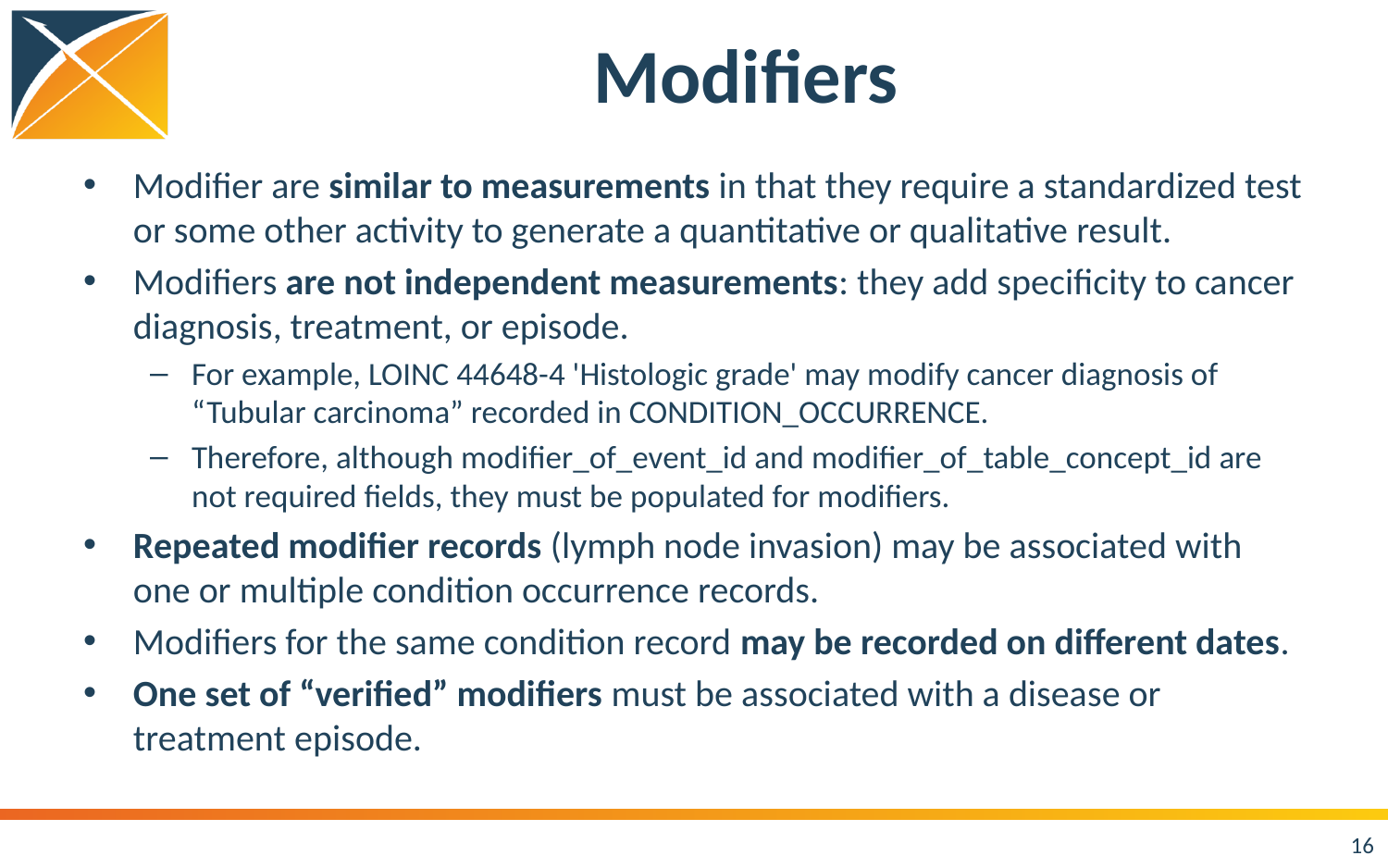

# Modifiers
Modifier are similar to measurements in that they require a standardized test or some other activity to generate a quantitative or qualitative result.
Modifiers are not independent measurements: they add specificity to cancer diagnosis, treatment, or episode.
For example, LOINC 44648-4 'Histologic grade' may modify cancer diagnosis of “Tubular carcinoma” recorded in CONDITION_OCCURRENCE.
Therefore, although modifier_of_event_id and modifier_of_table_concept_id are not required fields, they must be populated for modifiers.
Repeated modifier records (lymph node invasion) may be associated with one or multiple condition occurrence records.
Modifiers for the same condition record may be recorded on different dates.
One set of “verified” modifiers must be associated with a disease or treatment episode.

16